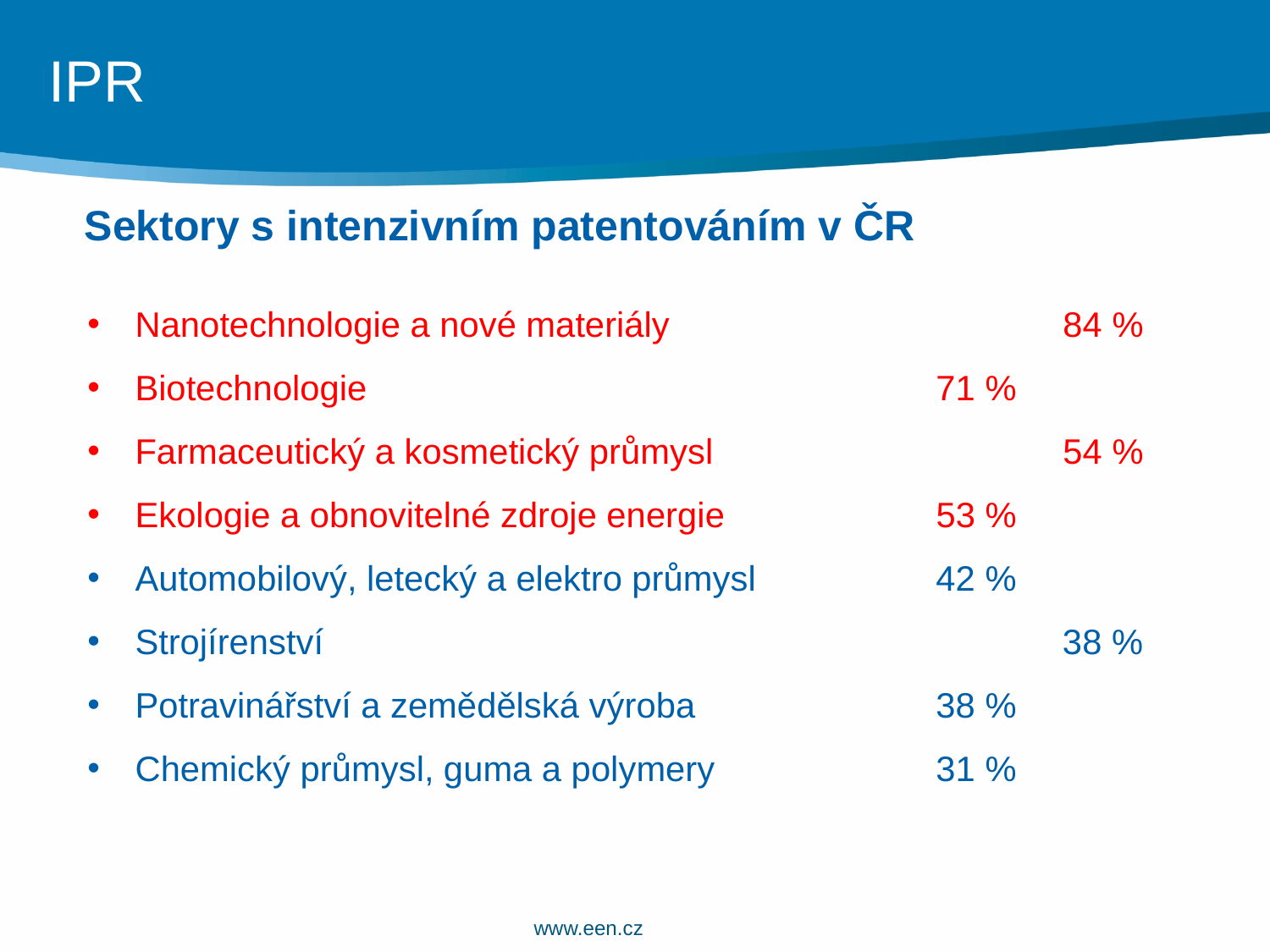

|  |
| --- |
IPR
Sektory s intenzivním patentováním v ČR
Nanotechnologie a nové materiály			    84 %
Biotechnologie					    71 %
Farmaceutický a kosmetický průmysl		    	    54 %
Ekologie a obnovitelné zdroje energie		    53 %
Automobilový, letecký a elektro průmysl		    42 %
Strojírenství					                 38 %
Potravinářství a zemědělská výroba      	     	    38 %
Chemický průmysl, guma a polymery 		    31 %